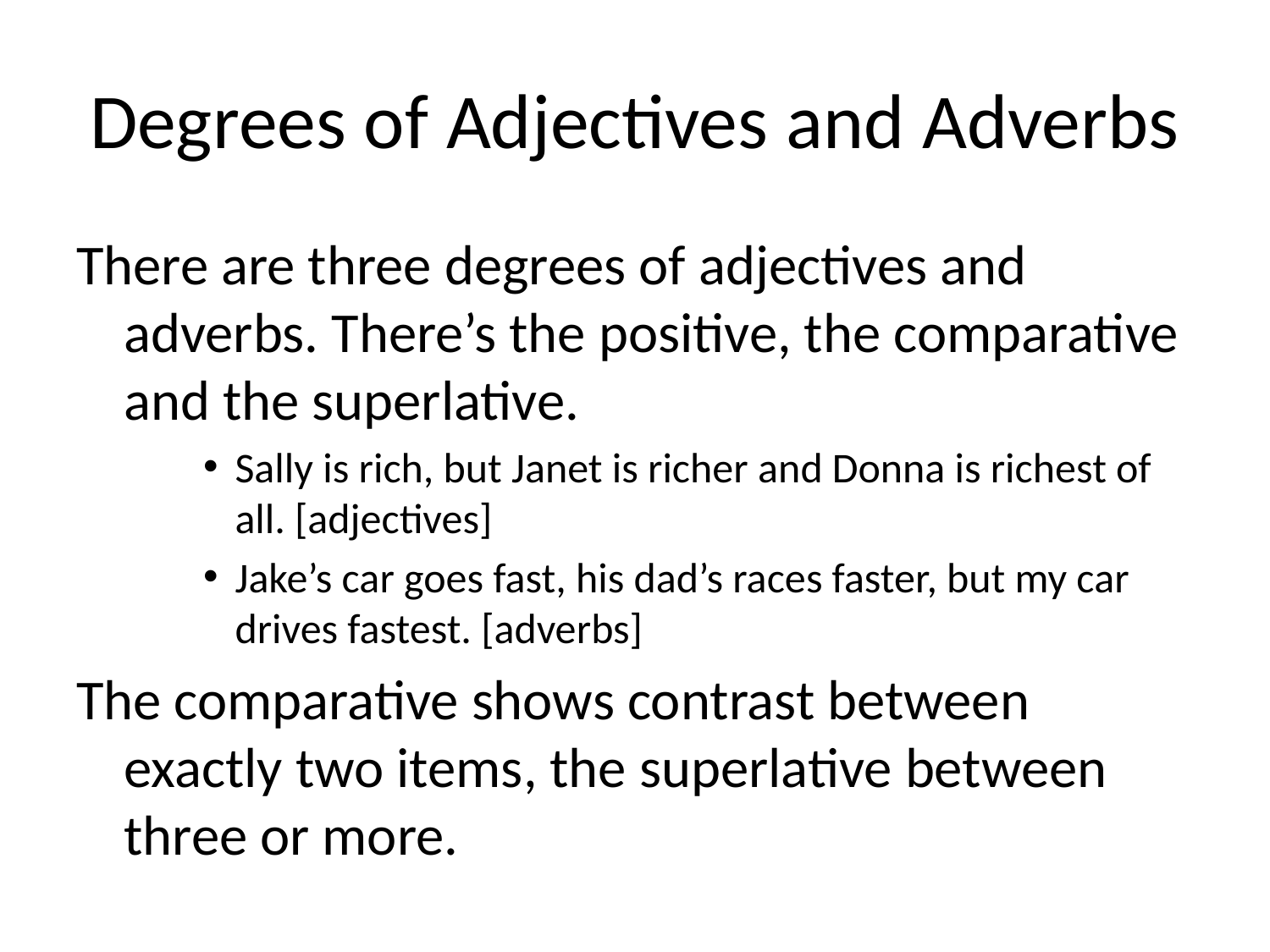

# Degrees of Adjectives and Adverbs
There are three degrees of adjectives and adverbs. There’s the positive, the comparative and the superlative.
Sally is rich, but Janet is richer and Donna is richest of all. [adjectives]
Jake’s car goes fast, his dad’s races faster, but my car drives fastest. [adverbs]
The comparative shows contrast between exactly two items, the superlative between three or more.